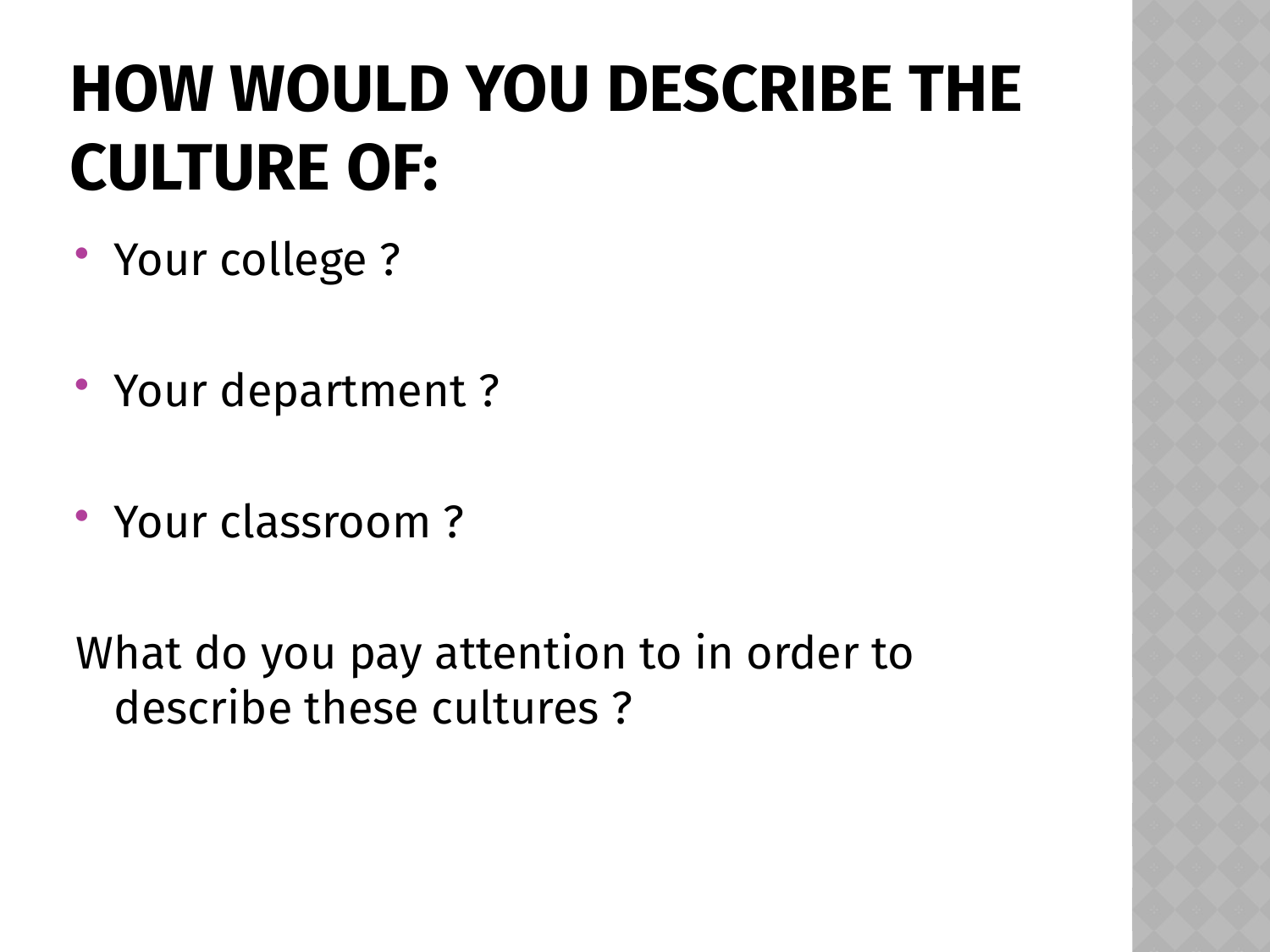

# How would you describe the culture of:
Your college ?

Your department ?

Your classroom ?

What do you pay attention to in order to describe these cultures ?